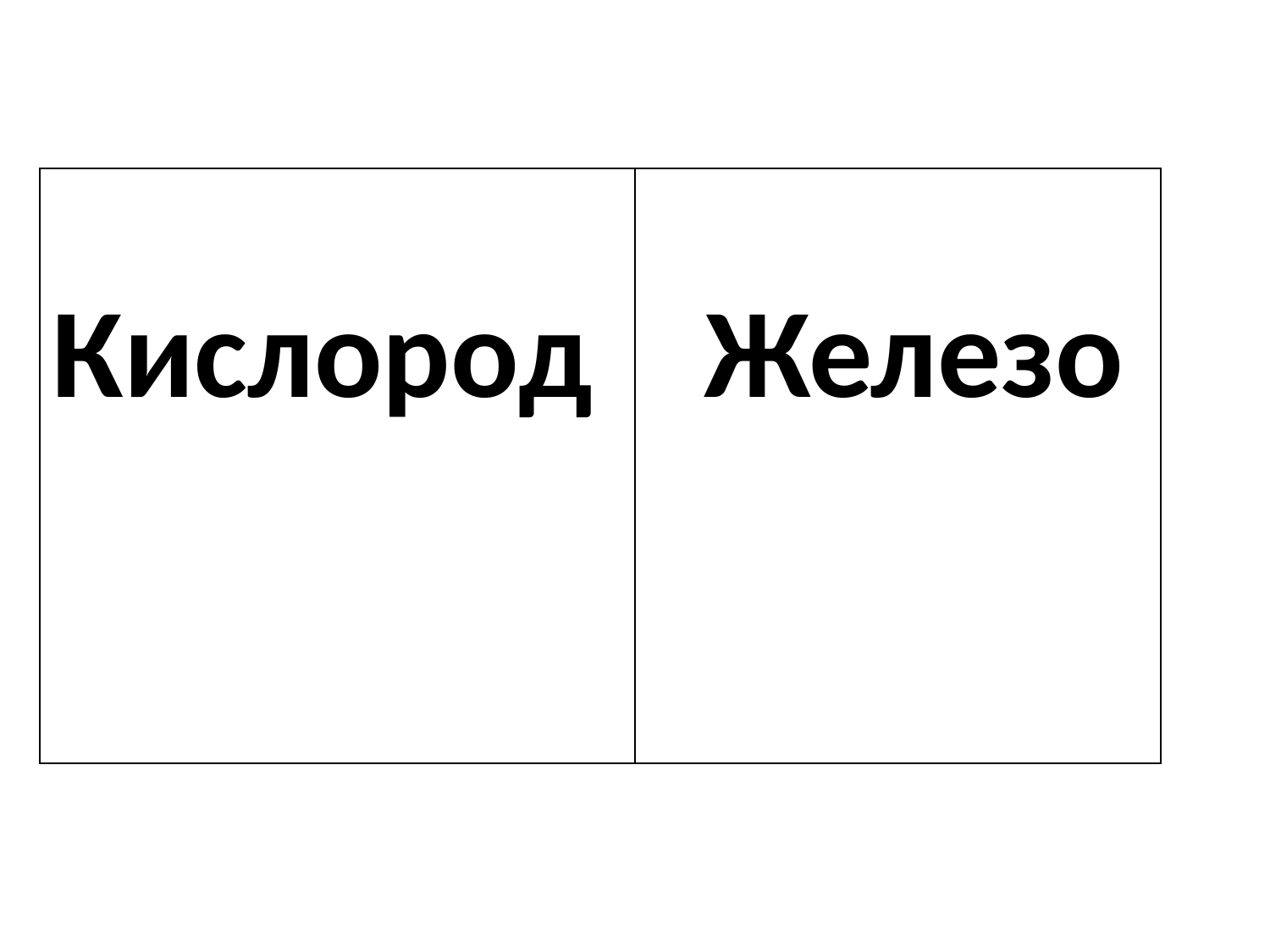

| Кислород | Железо |
| --- | --- |